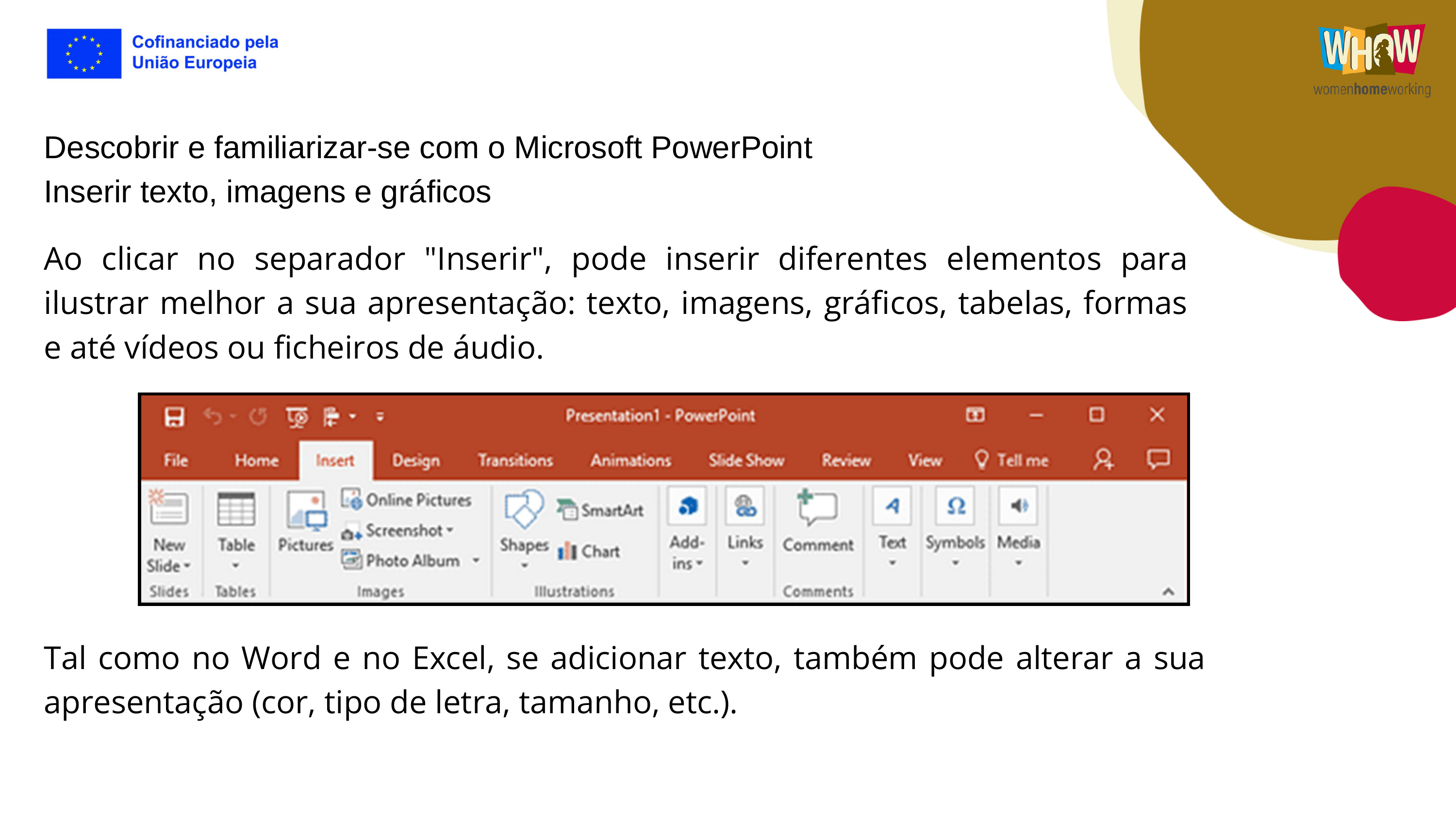

Descobrir e familiarizar-se com o Microsoft PowerPoint
Inserir texto, imagens e gráficos
Ao clicar no separador "Inserir", pode inserir diferentes elementos para ilustrar melhor a sua apresentação: texto, imagens, gráficos, tabelas, formas e até vídeos ou ficheiros de áudio.

Tal como no Word e no Excel, se adicionar texto, também pode alterar a sua apresentação (cor, tipo de letra, tamanho, etc.).